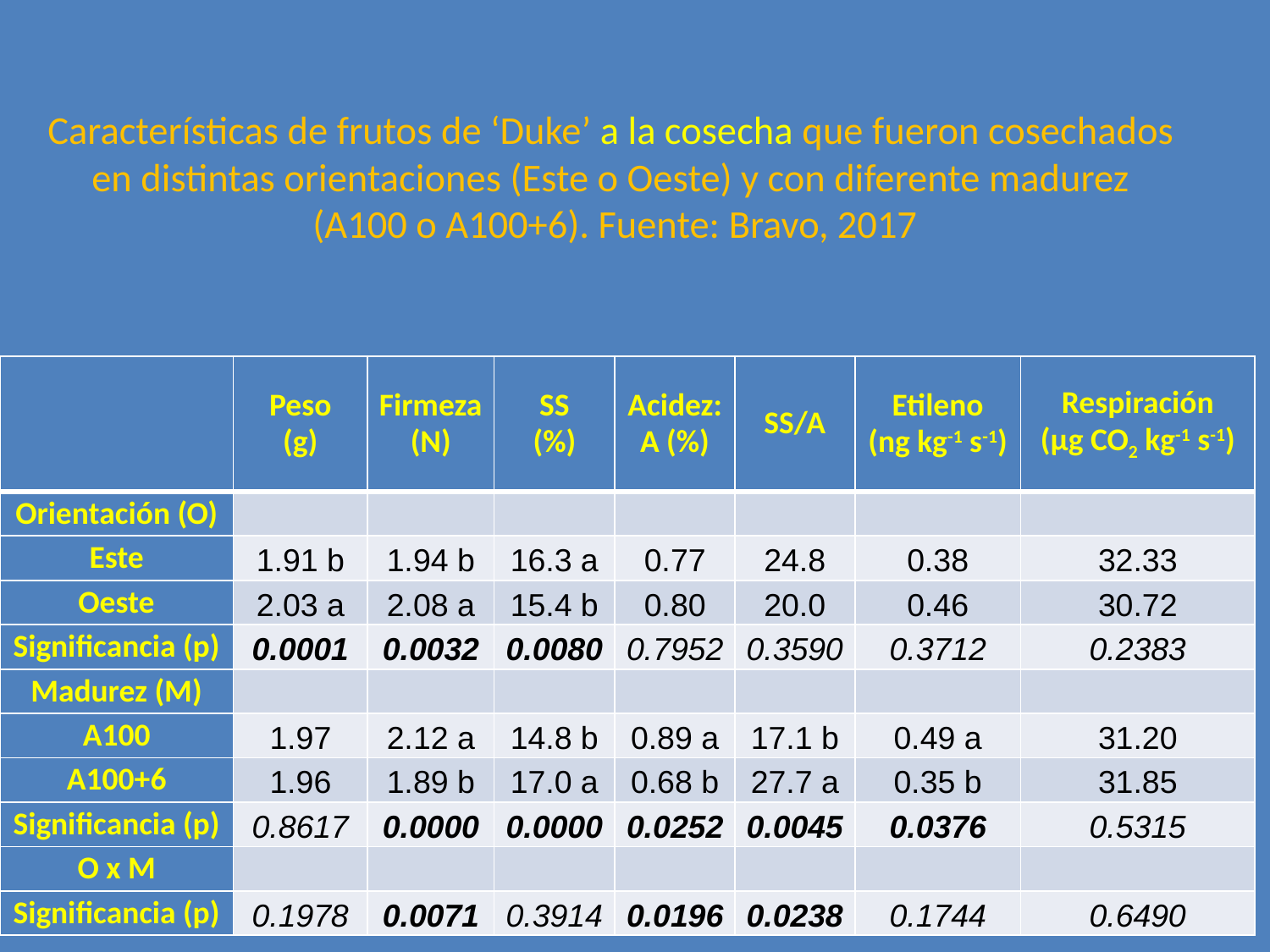

# Características de frutos de ‘Duke’ a la cosecha que fueron cosechados en distintas orientaciones (Este o Oeste) y con diferente madurez (A100 o A100+6). Fuente: Bravo, 2017
|  | Peso (g) | Firmeza (N) | SS (%) | Acidez: A (%) | SS/A | Etileno (ng kg-1 s-1) | Respiración (µg CO2 kg-1 s-1) |
| --- | --- | --- | --- | --- | --- | --- | --- |
| Orientación (O) |  |  |  |  |  |  |  |
| Este | 1.91 b | 1.94 b | 16.3 a | 0.77 | 24.8 | 0.38 | 32.33 |
| Oeste | 2.03 a | 2.08 a | 15.4 b | 0.80 | 20.0 | 0.46 | 30.72 |
| Significancia (p) | 0.0001 | 0.0032 | 0.0080 | 0.7952 | 0.3590 | 0.3712 | 0.2383 |
| Madurez (M) |  |  |  |  |  |  |  |
| A100 | 1.97 | 2.12 a | 14.8 b | 0.89 a | 17.1 b | 0.49 a | 31.20 |
| A100+6 | 1.96 | 1.89 b | 17.0 a | 0.68 b | 27.7 a | 0.35 b | 31.85 |
| Significancia (p) | 0.8617 | 0.0000 | 0.0000 | 0.0252 | 0.0045 | 0.0376 | 0.5315 |
| O x M |  |  |  |  |  |  |  |
| Significancia (p) | 0.1978 | 0.0071 | 0.3914 | 0.0196 | 0.0238 | 0.1744 | 0.6490 |